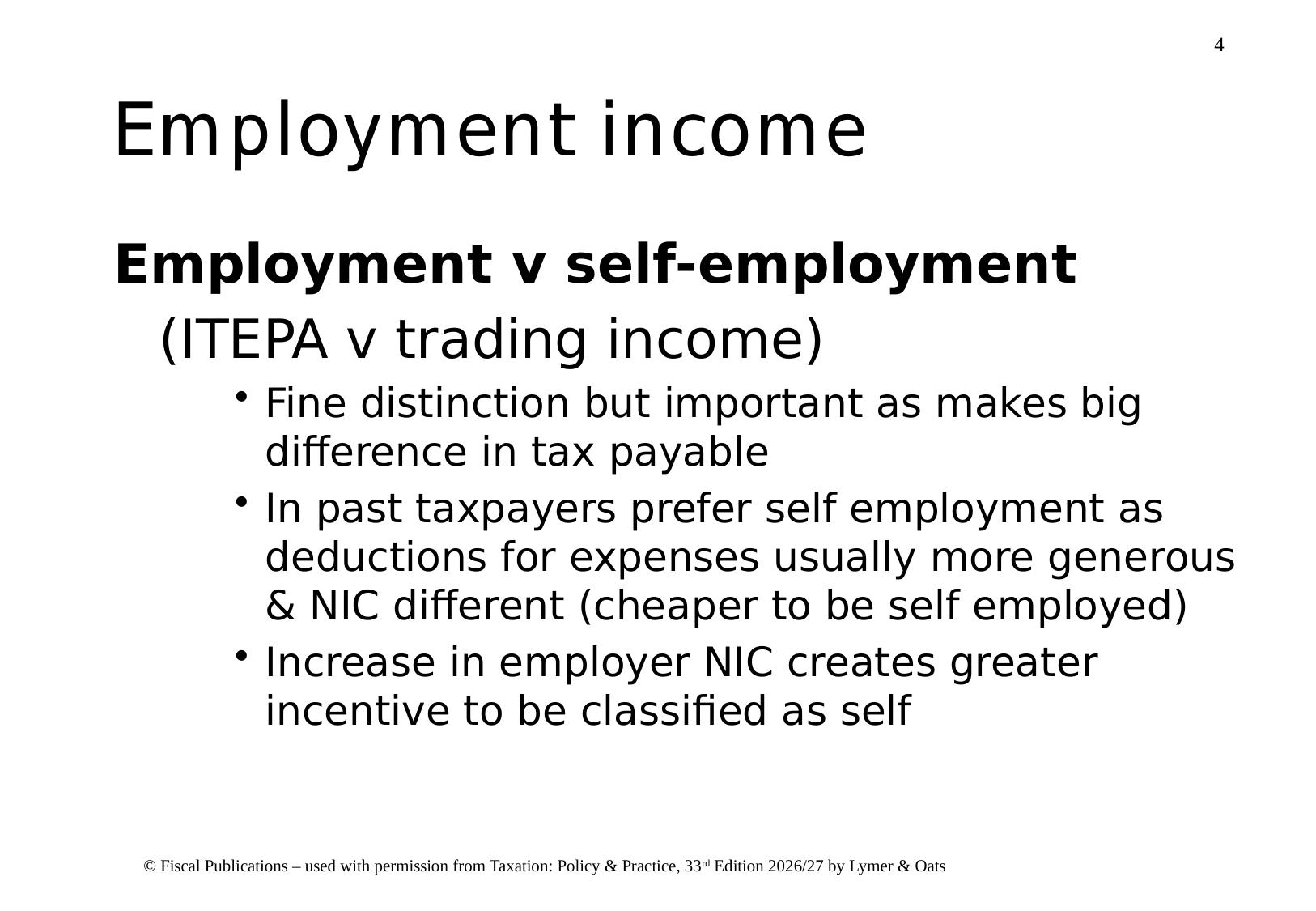

# Employment income
Employment v self-employment
	(ITEPA v trading income)
Fine distinction but important as makes big difference in tax payable
In past taxpayers prefer self employment as deductions for expenses usually more generous & NIC different (cheaper to be self employed)
Increase in employer NIC creates greater incentive to be classified as self